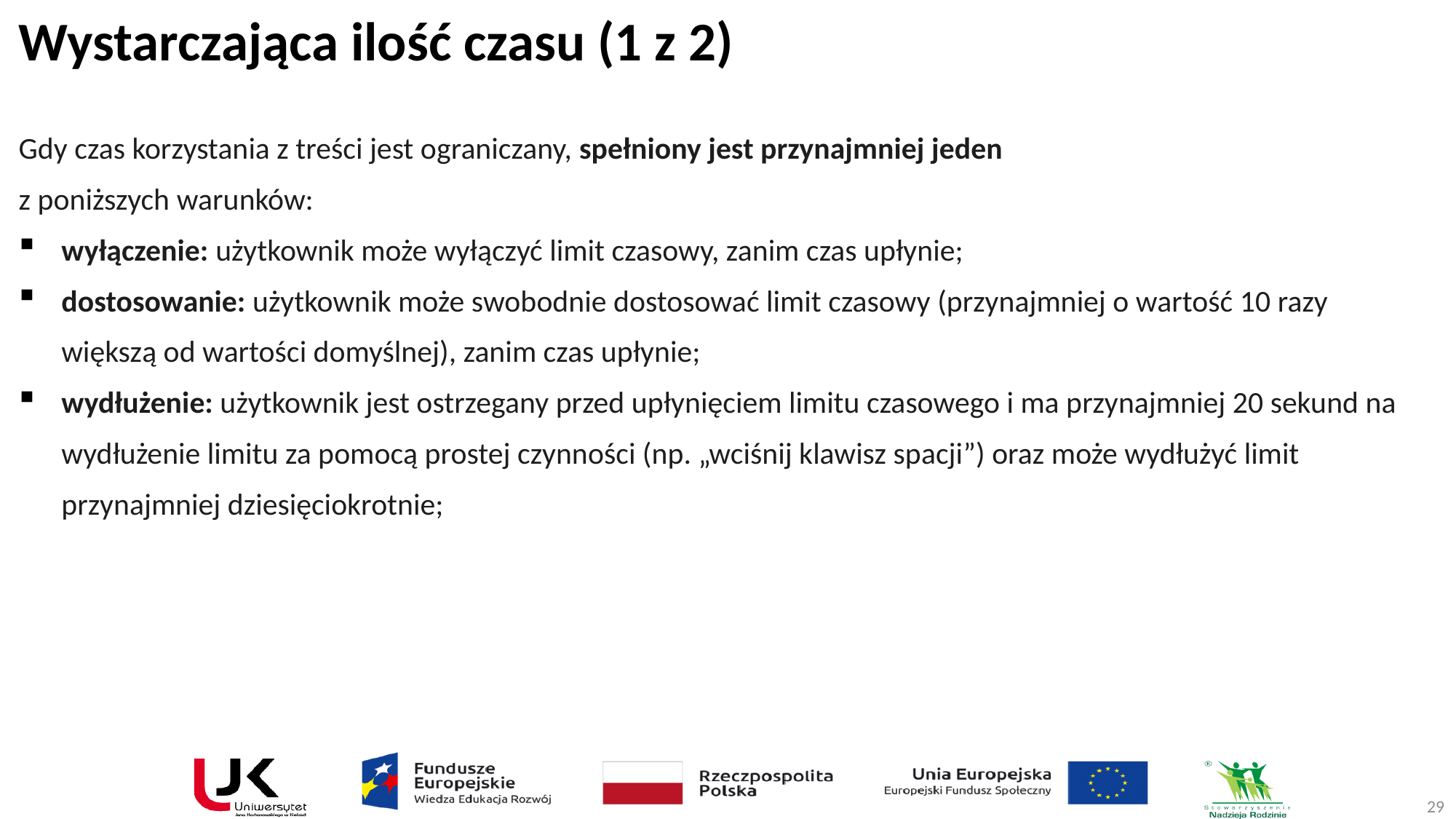

# Wystarczająca ilość czasu (1 z 2)
Gdy czas korzystania z treści jest ograniczany, spełniony jest przynajmniej jeden
z poniższych warunków:
wyłączenie: użytkownik może wyłączyć limit czasowy, zanim czas upłynie;
dostosowanie: użytkownik może swobodnie dostosować limit czasowy (przynajmniej o wartość 10 razy większą od wartości domyślnej), zanim czas upłynie;
wydłużenie: użytkownik jest ostrzegany przed upłynięciem limitu czasowego i ma przynajmniej 20 sekund na wydłużenie limitu za pomocą prostej czynności (np. „wciśnij klawisz spacji”) oraz może wydłużyć limit przynajmniej dziesięciokrotnie;

29